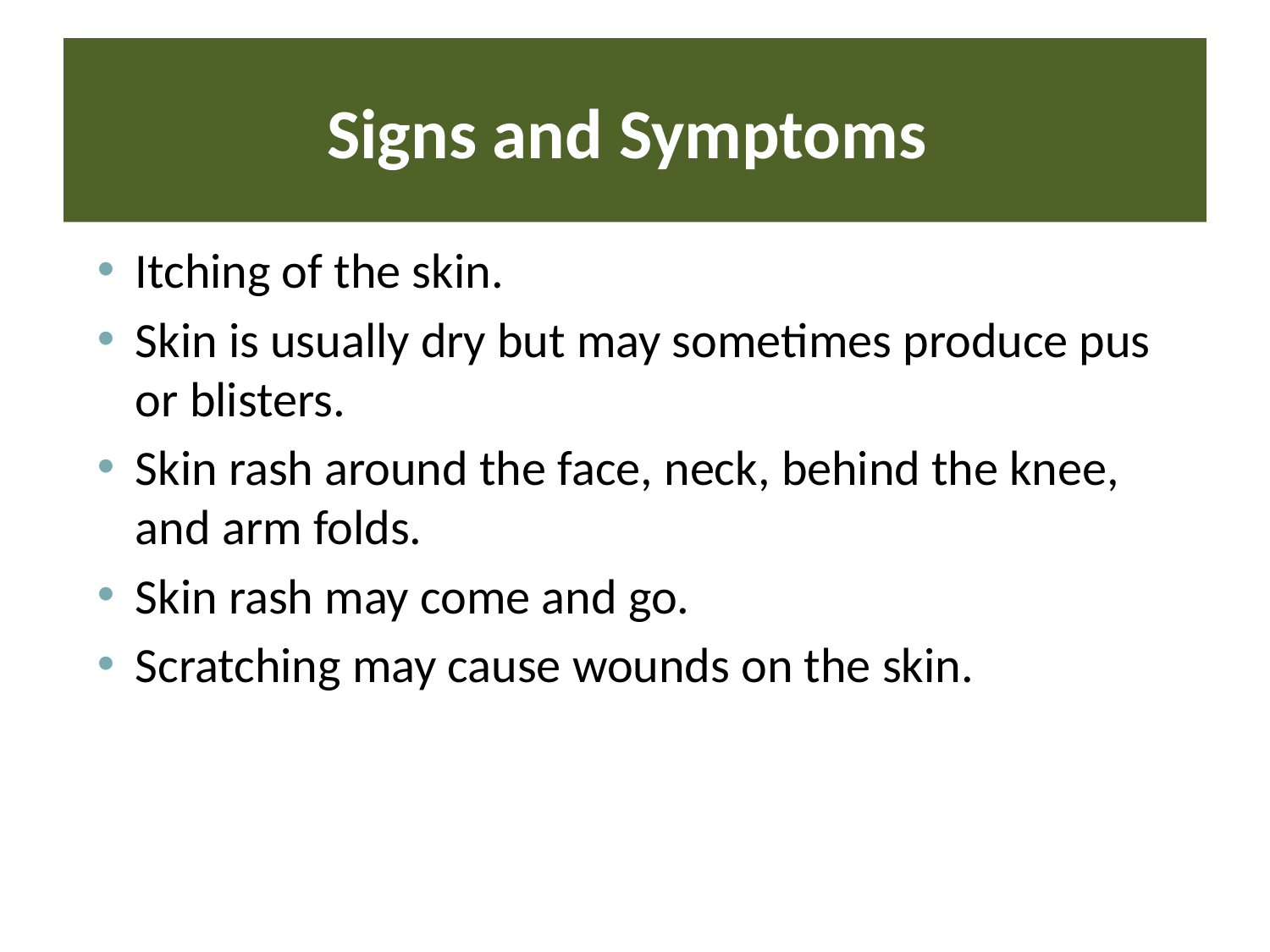

# Signs and Symptoms
Itching of the skin.
Skin is usually dry but may sometimes produce pus or blisters.
Skin rash around the face, neck, behind the knee, and arm folds.
Skin rash may come and go.
Scratching may cause wounds on the skin.